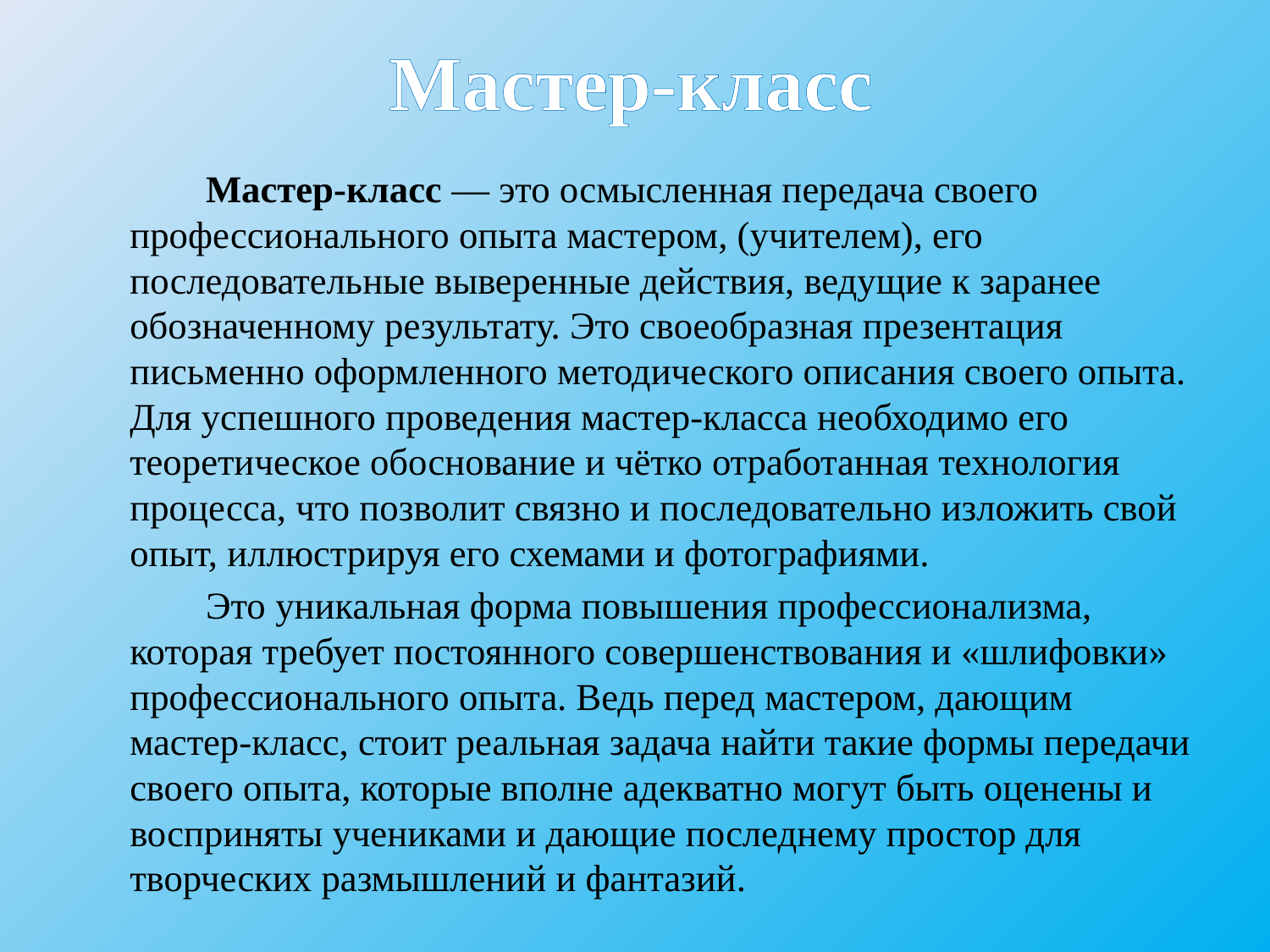

# Мастер-класс
Мастер-класс — это осмысленная передача своего профессионального опыта мастером, (учителем), его последовательные выверенные действия, ведущие к заранее обозначенному результату. Это своеобразная презентация письменно оформленного методического описания своего опыта. Для успешного проведения мастер-класса необходимо его теоретическое обоснование и чётко отработанная технология процесса, что позволит связно и последовательно изложить свой опыт, иллюстрируя его схемами и фотографиями.
Это уникальная форма повышения профессионализма, которая требует постоянного совершенствования и «шлифовки» профессионального опыта. Ведь перед мастером, дающим мастер-класс, стоит реальная задача найти такие формы передачи своего опыта, которые вполне адекватно могут быть оценены и восприняты учениками и дающие последнему простор для творческих размышлений и фантазий.